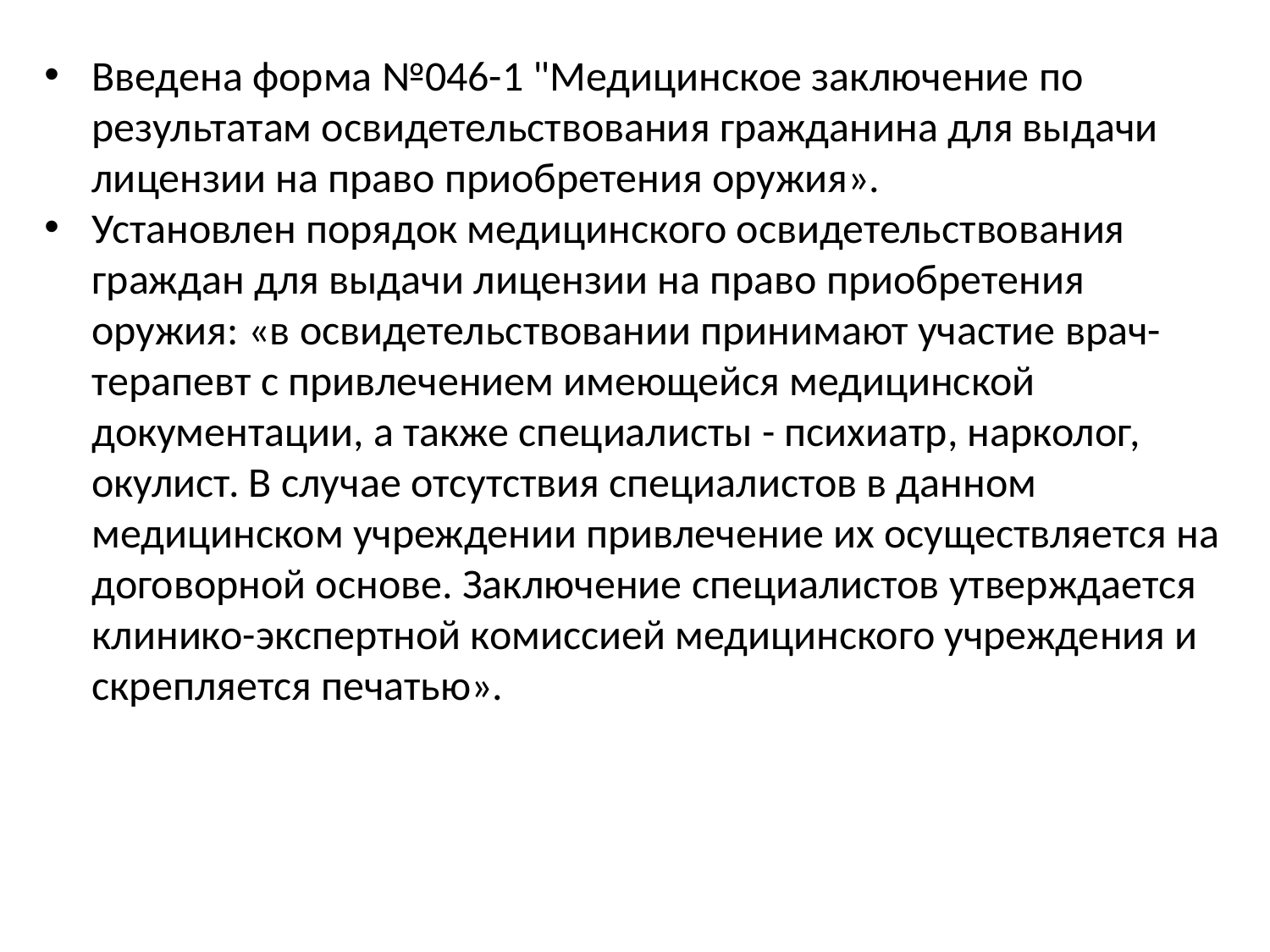

Введена форма №046-1 "Медицинское заключение по результатам освидетельствования гражданина для выдачи лицензии на право приобретения оружия».
Установлен порядок медицинского освидетельствования граждан для выдачи лицензии на право приобретения оружия: «в освидетельствовании принимают участие врач-терапевт с привлечением имеющейся медицинской документации, а также специалисты - психиатр, нарколог, окулист. В случае отсутствия специалистов в данном медицинском учреждении привлечение их осуществляется на договорной основе. Заключение специалистов утверждается клинико-экспертной комиссией медицинского учреждения и скрепляется печатью».